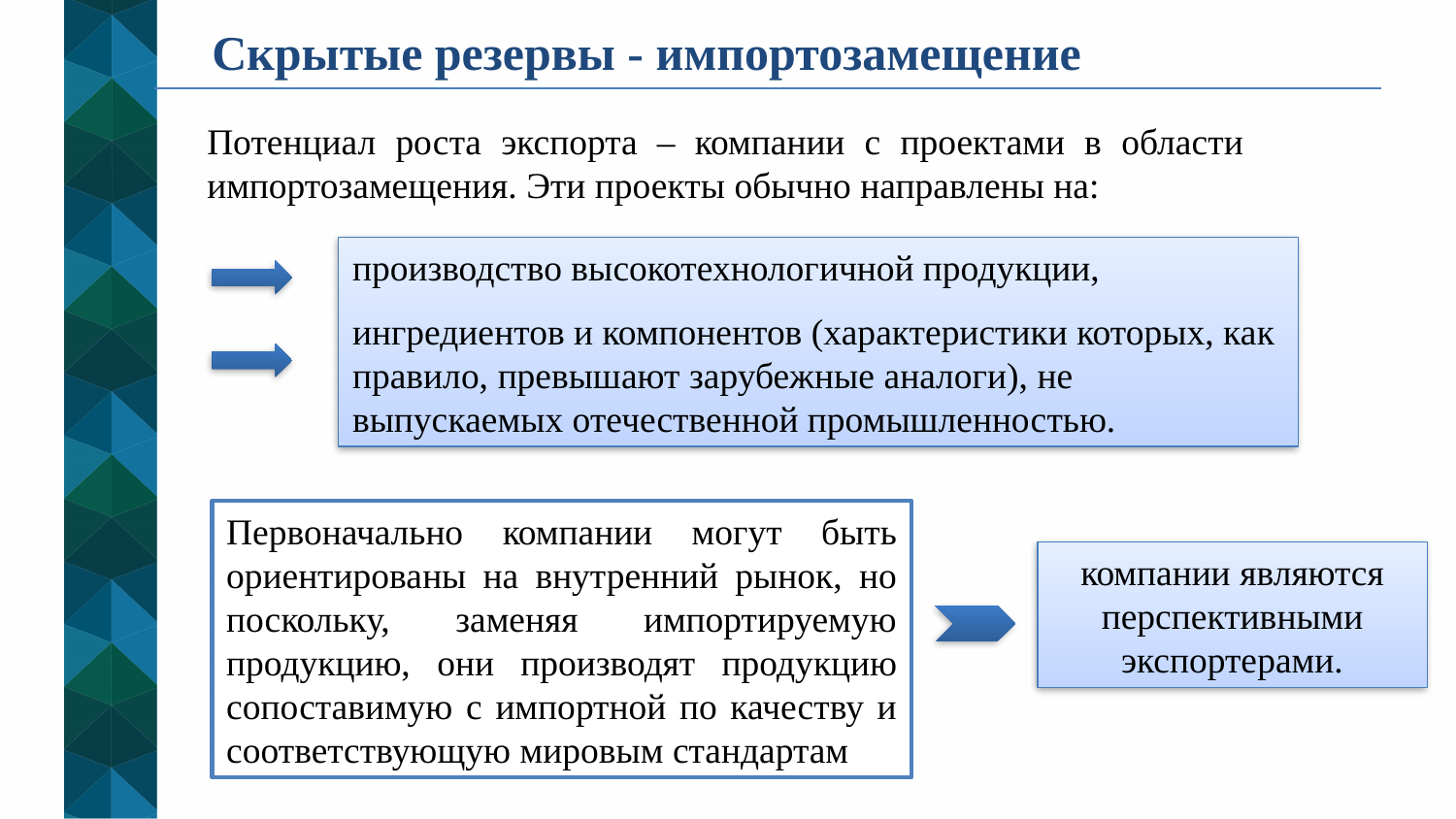

Скрытые резервы - импортозамещение
Потенциал роста экспорта – компании с проектами в области импортозамещения. Эти проекты обычно направлены на:
производство высокотехнологичной продукции,
ингредиентов и компонентов (характеристики которых, как правило, превышают зарубежные аналоги), не выпускаемых отечественной промышленностью.

Первоначально компании могут быть ориентированы на внутренний рынок, но поскольку, заменяя импортируемую продукцию, они производят продукцию сопоставимую с импортной по качеству и соответствующую мировым стандартам
компании являются перспективными экспортерами.